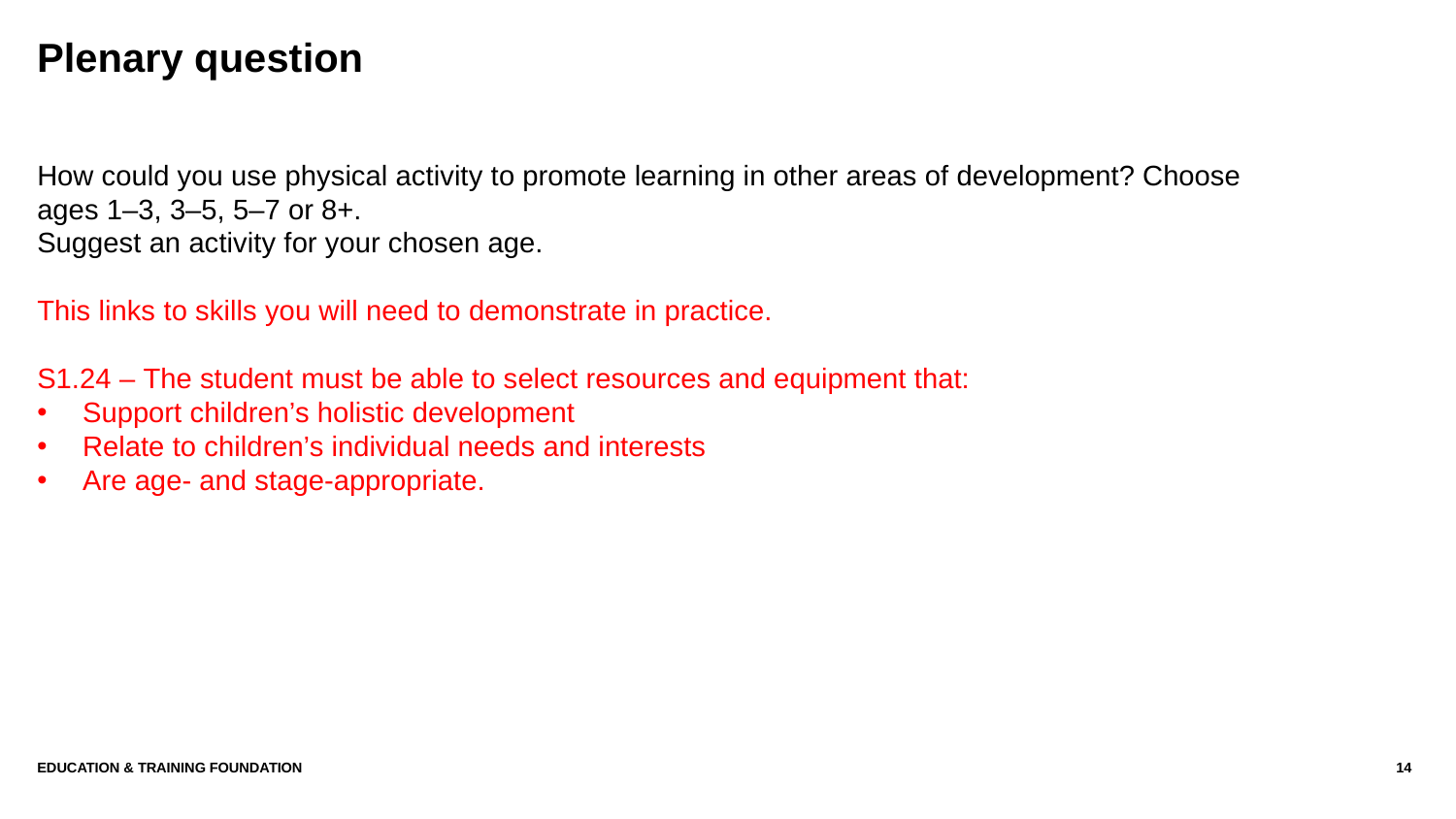

# Plenary question
How could you use physical activity to promote learning in other areas of development? Choose ages 1–3, 3–5, 5–7 or 8+.
Suggest an activity for your chosen age.

This links to skills you will need to demonstrate in practice.

S1.24 – The student must be able to select resources and equipment that:
Support children’s holistic development
Relate to children’s individual needs and interests
Are age- and stage-appropriate.

Education & Training Foundation
14